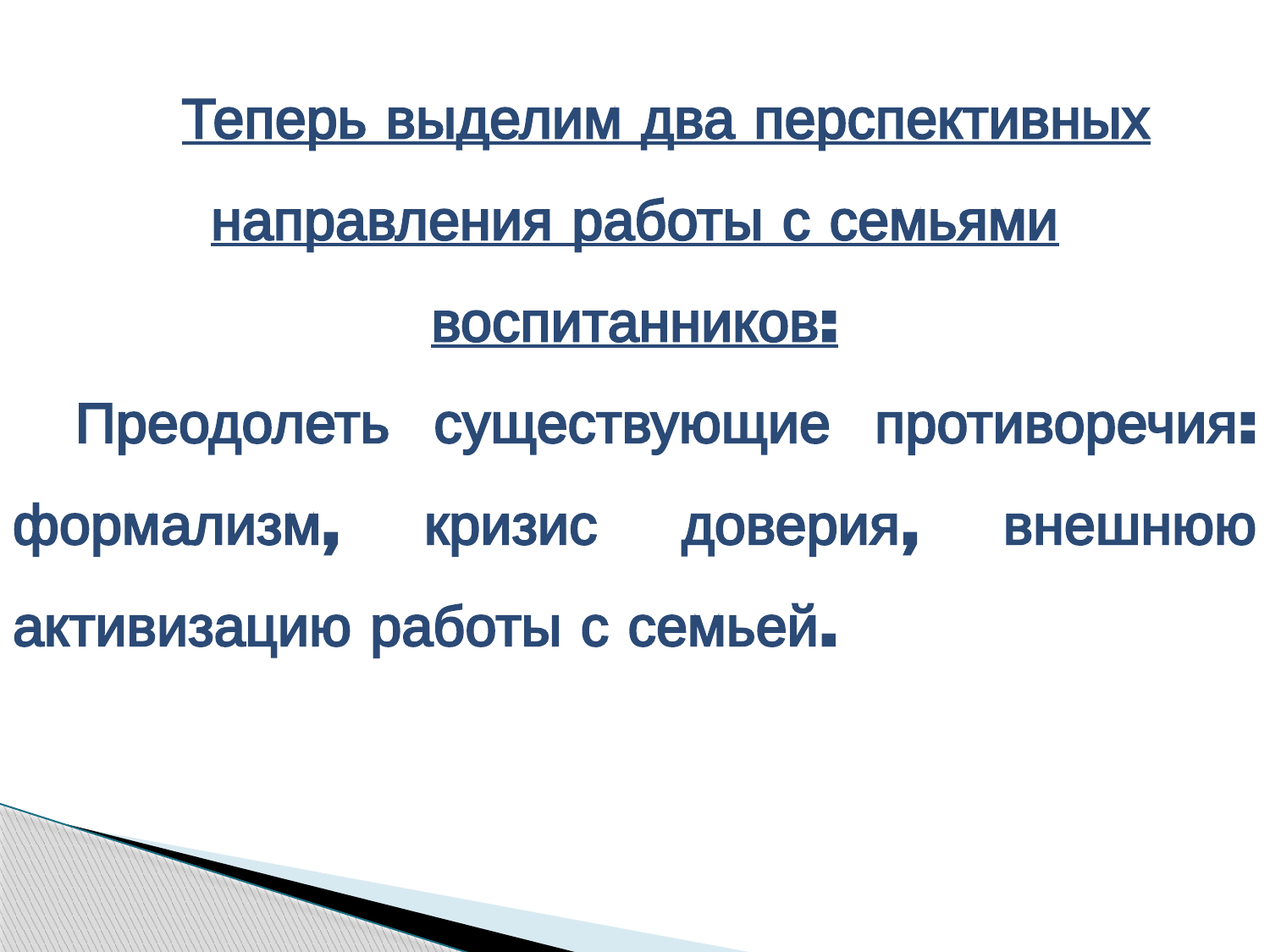

Теперь выделим два перспективных направления работы с семьями воспитанников:
Преодолеть существующие противоречия: формализм, кризис доверия, внешнюю активизацию работы с семьей.